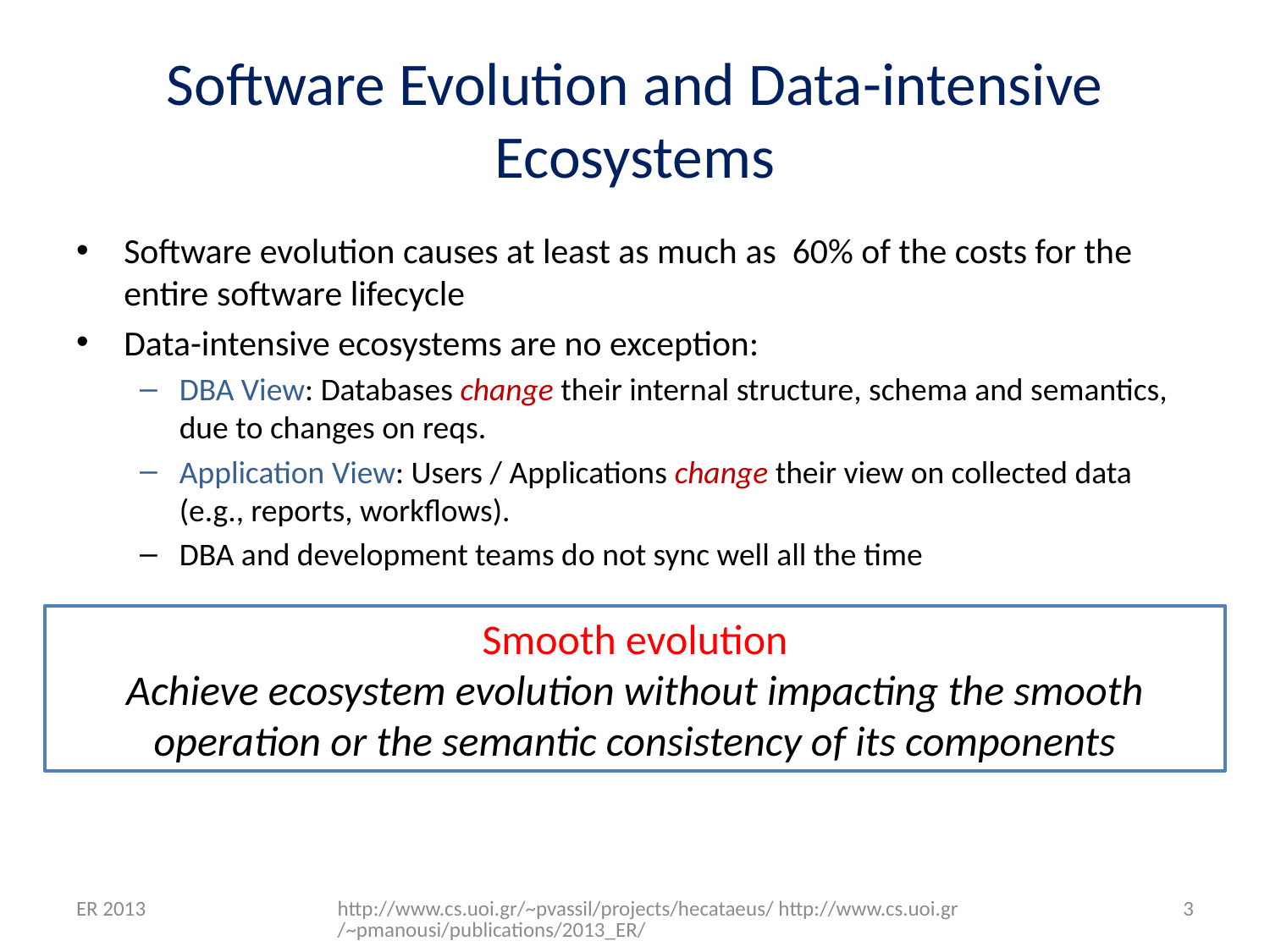

# Software Evolution and Data-intensive Ecosystems
Software evolution causes at least as much as  60% of the costs for the entire software lifecycle
Data-intensive ecosystems are no exception:
DBA View: Databases change their internal structure, schema and semantics, due to changes on reqs.
Application View: Users / Applications change their view on collected data (e.g., reports, workflows).
DBA and development teams do not sync well all the time

Smooth evolution
Achieve ecosystem evolution without impacting the smooth operation or the semantic consistency of its components
ER 2013
http://www.cs.uoi.gr/~pvassil/projects/hecataeus/ http://www.cs.uoi.gr/~pmanousi/publications/2013_ER/
3